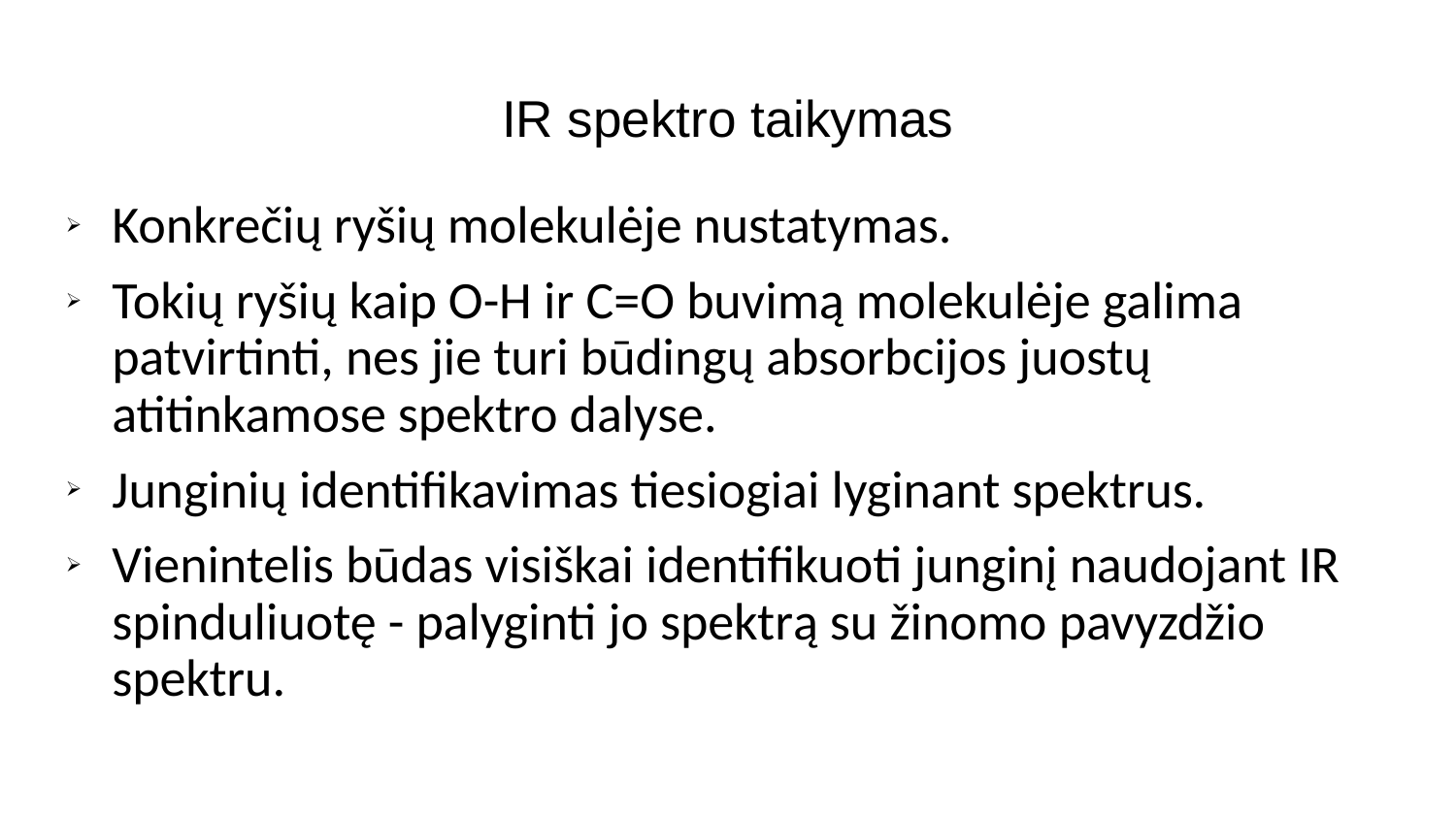

# IR spektro taikymas
Konkrečių ryšių molekulėje nustatymas.
Tokių ryšių kaip O-H ir C=O buvimą molekulėje galima patvirtinti, nes jie turi būdingų absorbcijos juostų atitinkamose spektro dalyse.
Junginių identifikavimas tiesiogiai lyginant spektrus.
Vienintelis būdas visiškai identifikuoti junginį naudojant IR spinduliuotę - palyginti jo spektrą su žinomo pavyzdžio spektru.